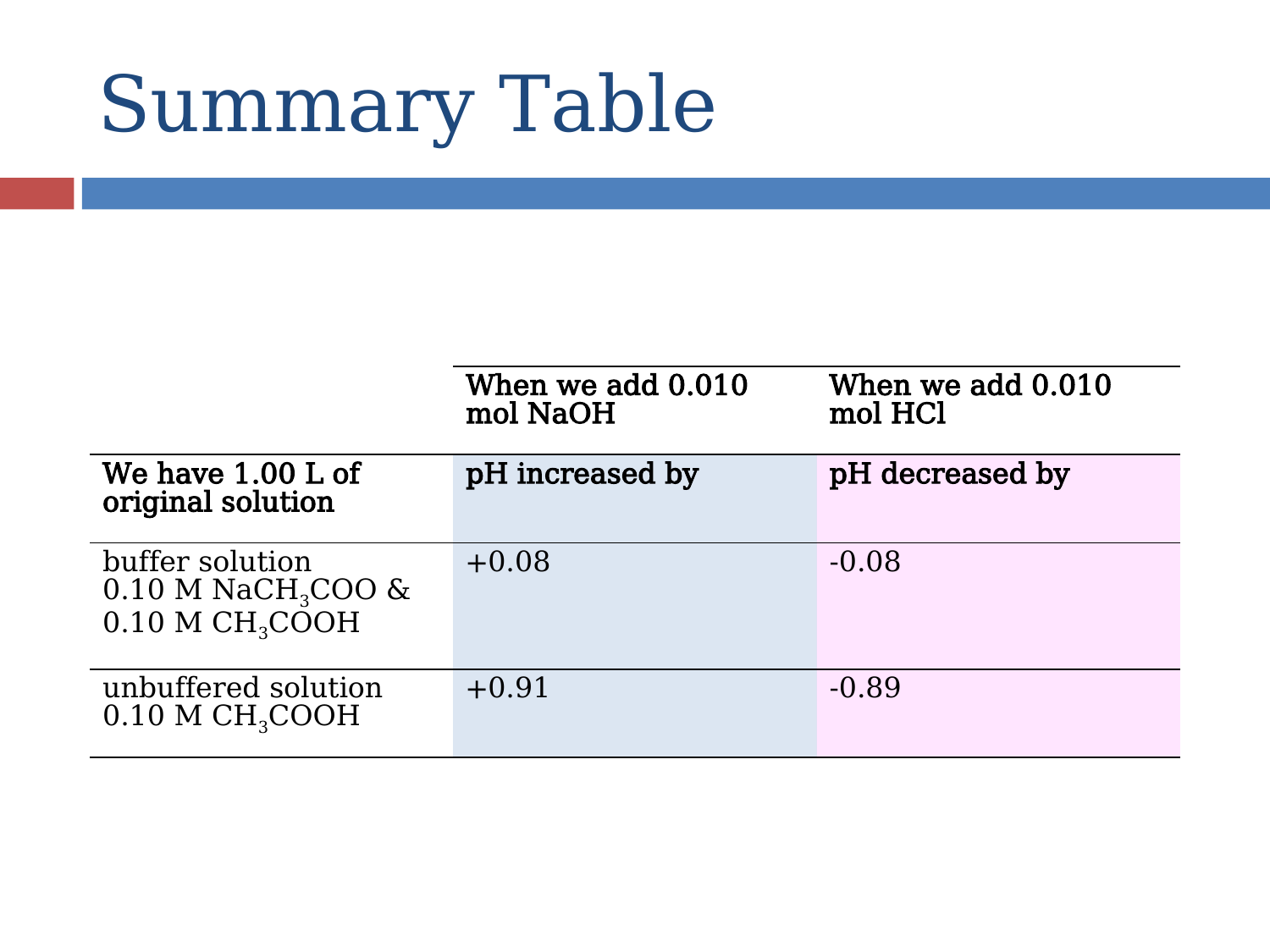

# Summary Table
|  | When we add 0.010 mol NaOH | When we add 0.010 mol HCl |
| --- | --- | --- |
| We have 1.00 L of original solution | pH increased by | pH decreased by |
| buffer solution 0.10 M NaCH3COO & 0.10 M CH3COOH | +0.08 | -0.08 |
| unbuffered solution 0.10 M CH3COOH | +0.91 | -0.89 |